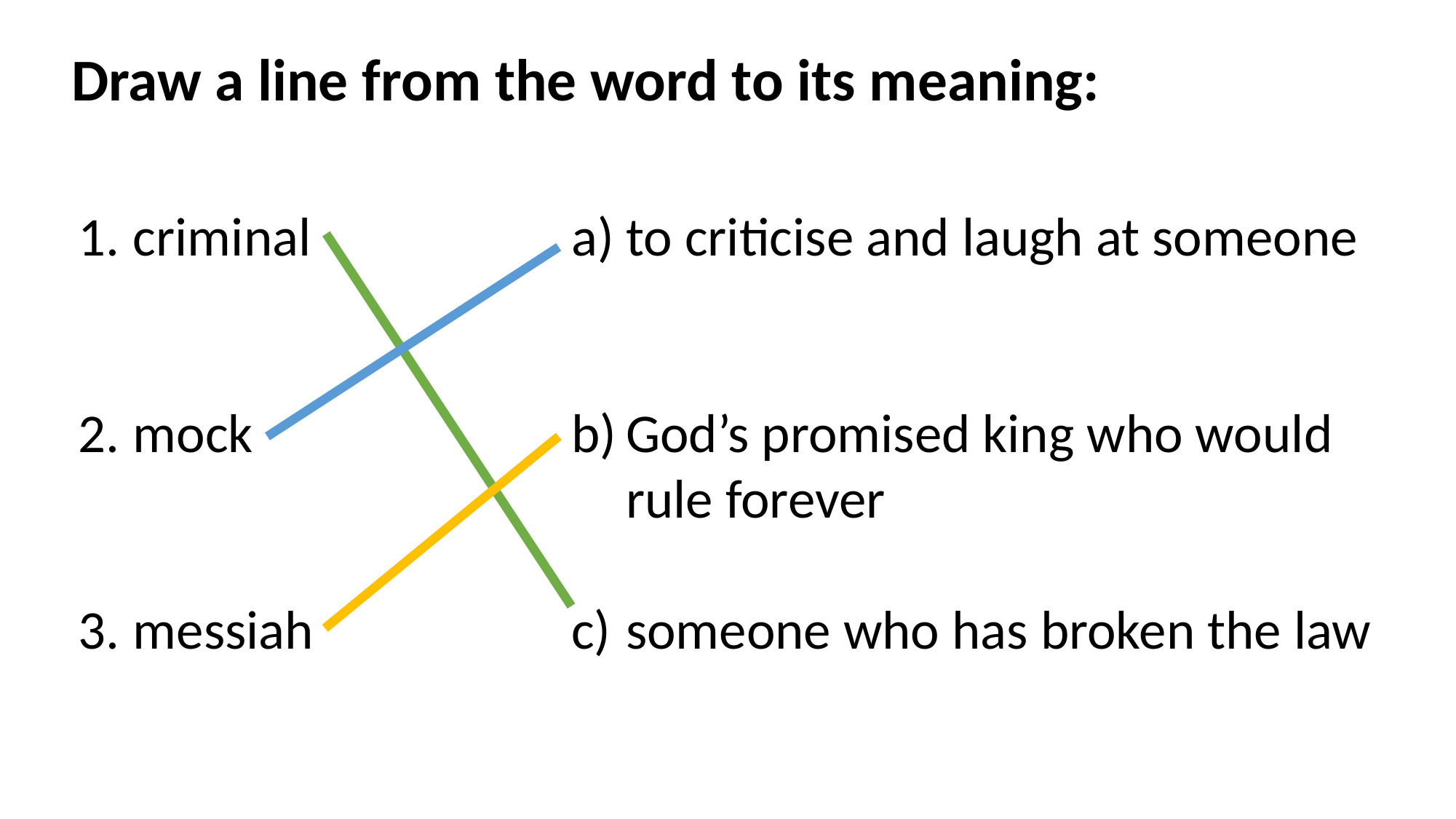

# Draw a line from the word to its meaning:
criminal

mock

messiah
to criticise and laugh at someone

God’s promised king who would rule forever

someone who has broken the law